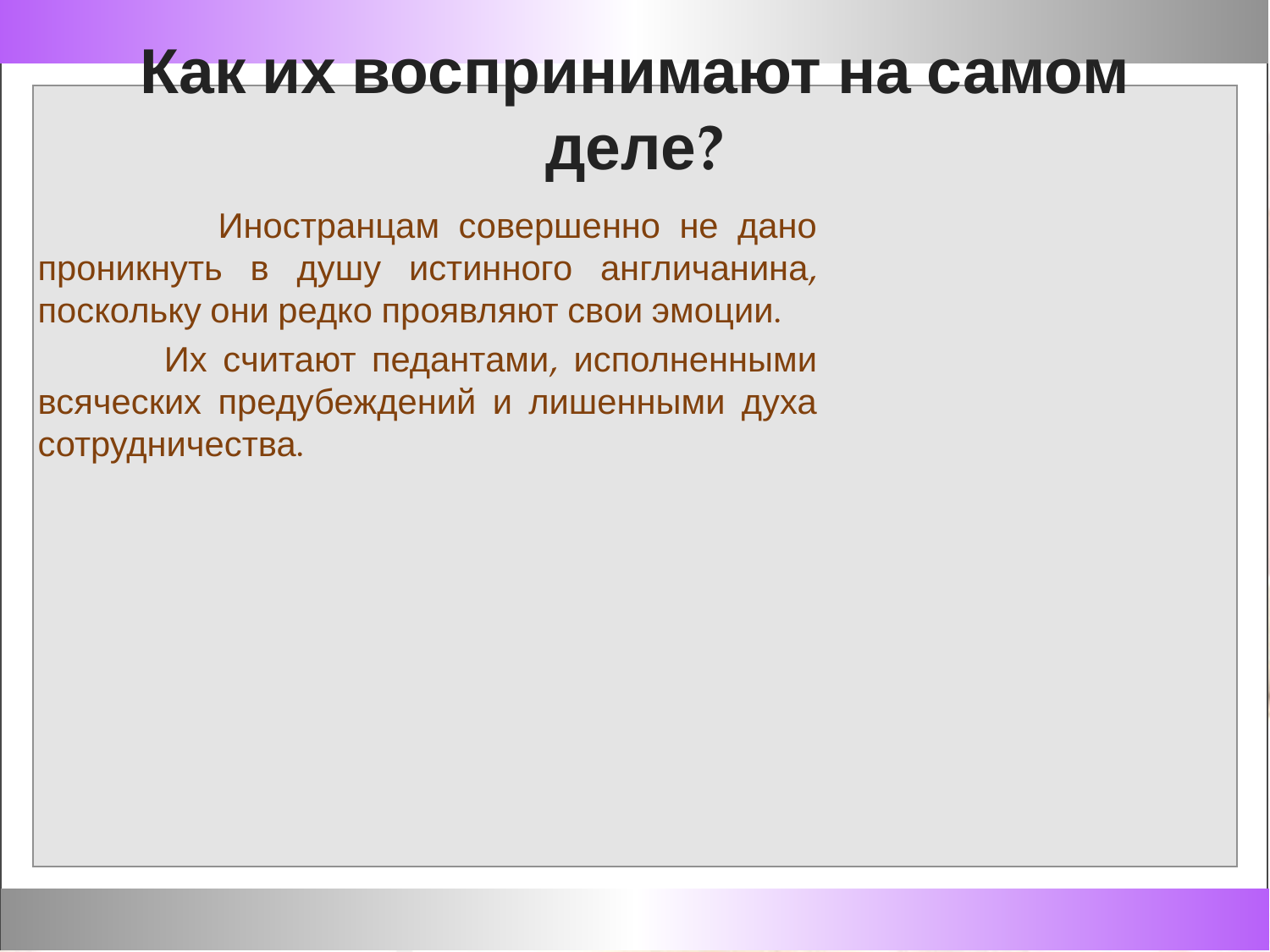

# Как их воспринимают на самом деле?
          Иностранцам совершенно не дано проникнуть в душу истинного англичанина, поскольку они редко проявляют свои эмоции.
        Их считают педантами, исполненными всяческих предубеждений и лишенными духа сотрудничества.